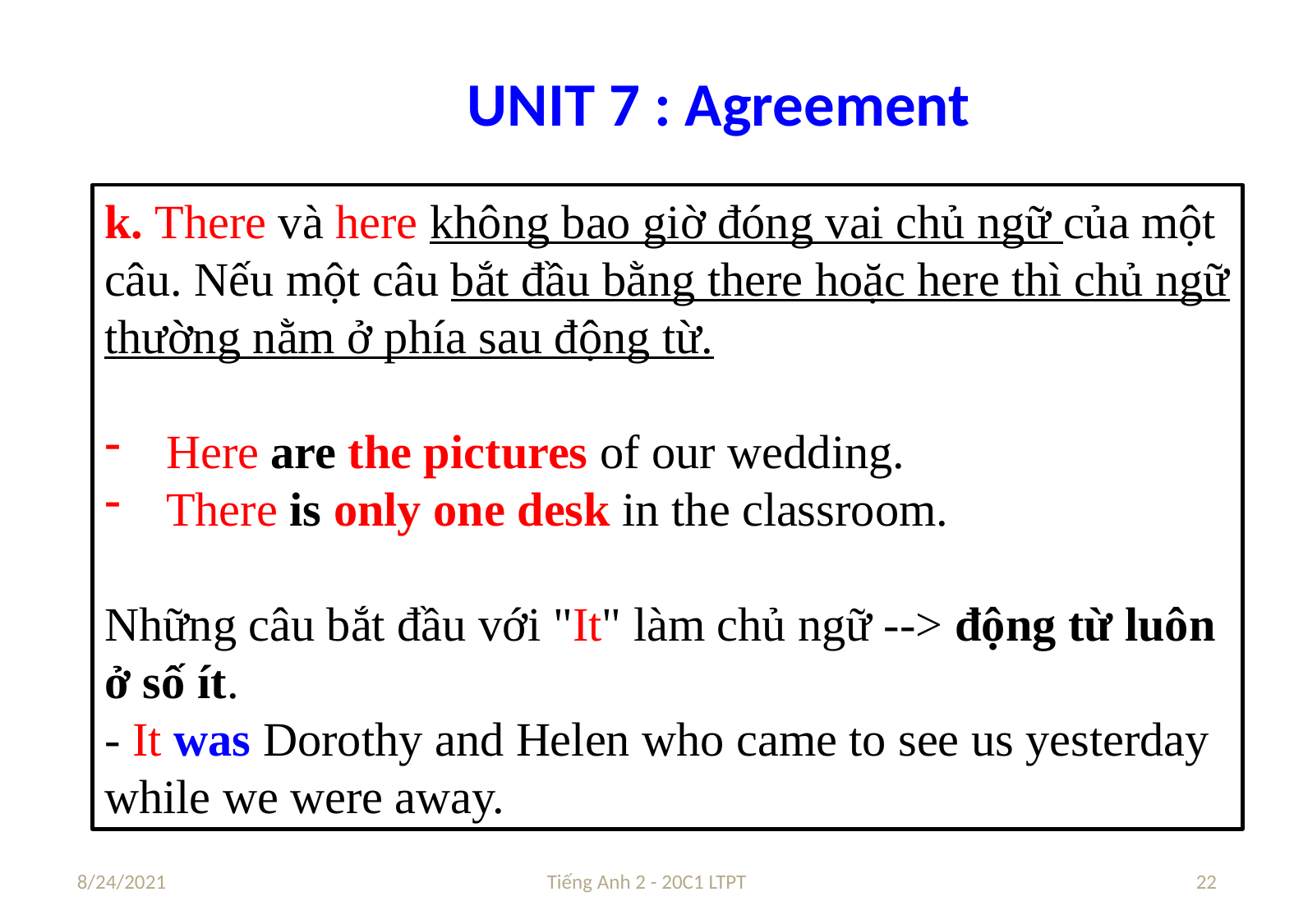

# UNIT 7 : Agreement
k. There và here không bao giờ đóng vai chủ ngữ của một câu. Nếu một câu bắt đầu bằng there hoặc here thì chủ ngữ thường nằm ở phía sau động từ.

Here are the pictures of our wedding.
There is only one desk in the classroom.

Những câu bắt đầu với "It" làm chủ ngữ --> động từ luôn ở số ít.
- It was Dorothy and Helen who came to see us yesterday while we were away.
8/24/2021
Tiếng Anh 2 - 20C1 LTPT
22